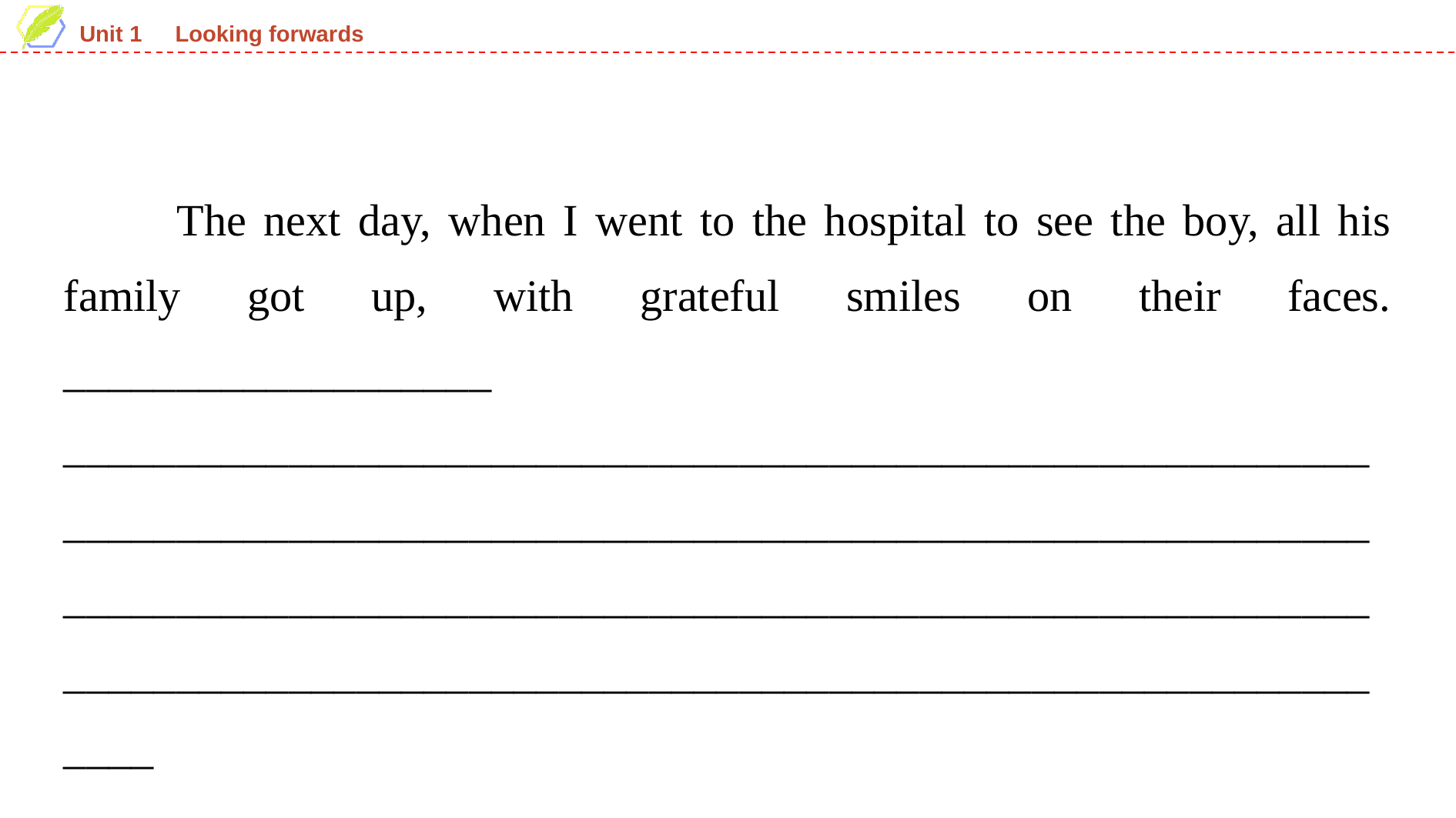

The next day, when I went to the hospital to see the boy, all his family got up, with grateful smiles on their faces. ___________________　____________________________________________________________________________________________________________________________________________________________________________________________________________________________________________